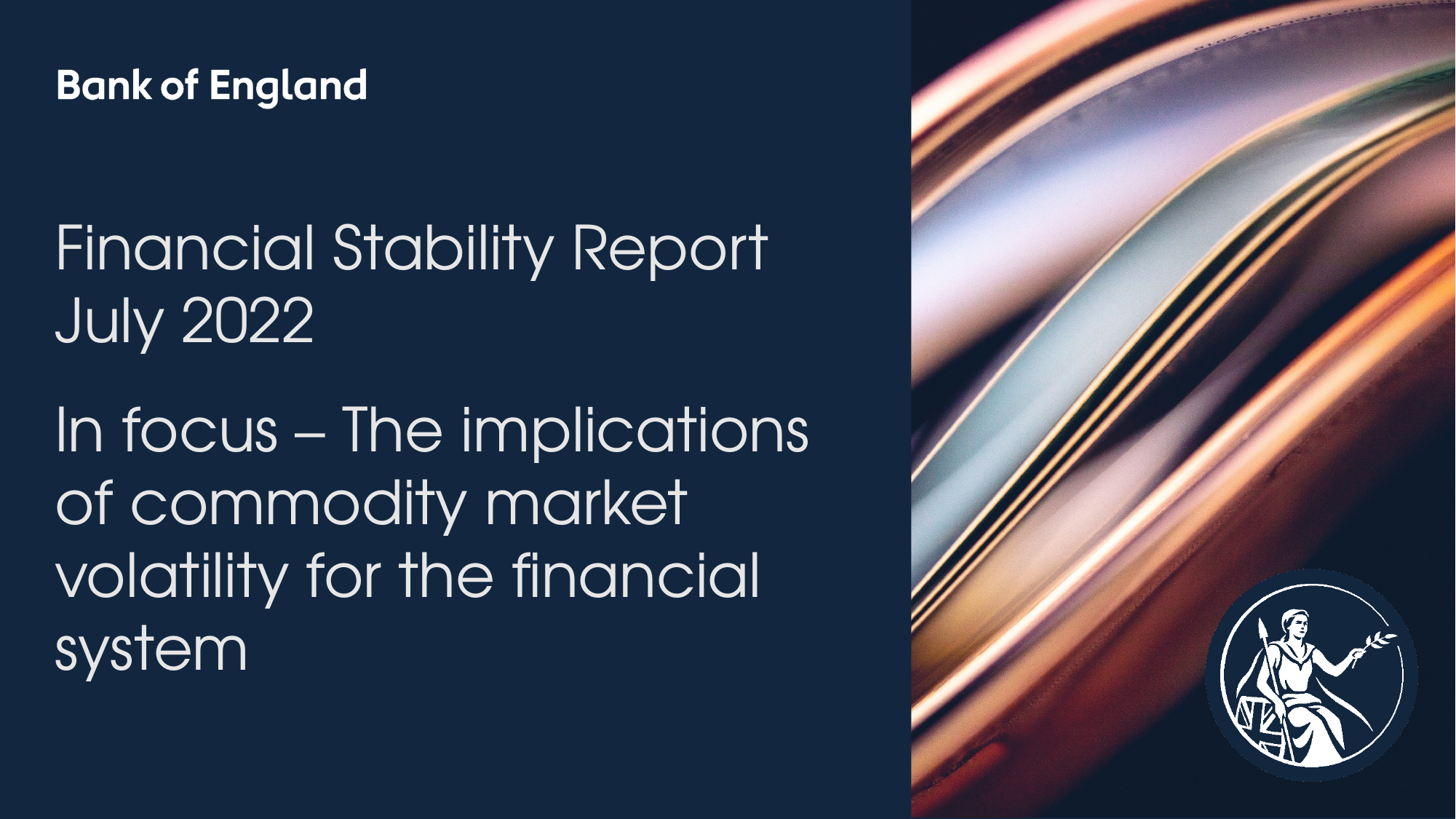

Financial Stability Report
July 2022
In focus – The implications of commodity market volatility for the financial system